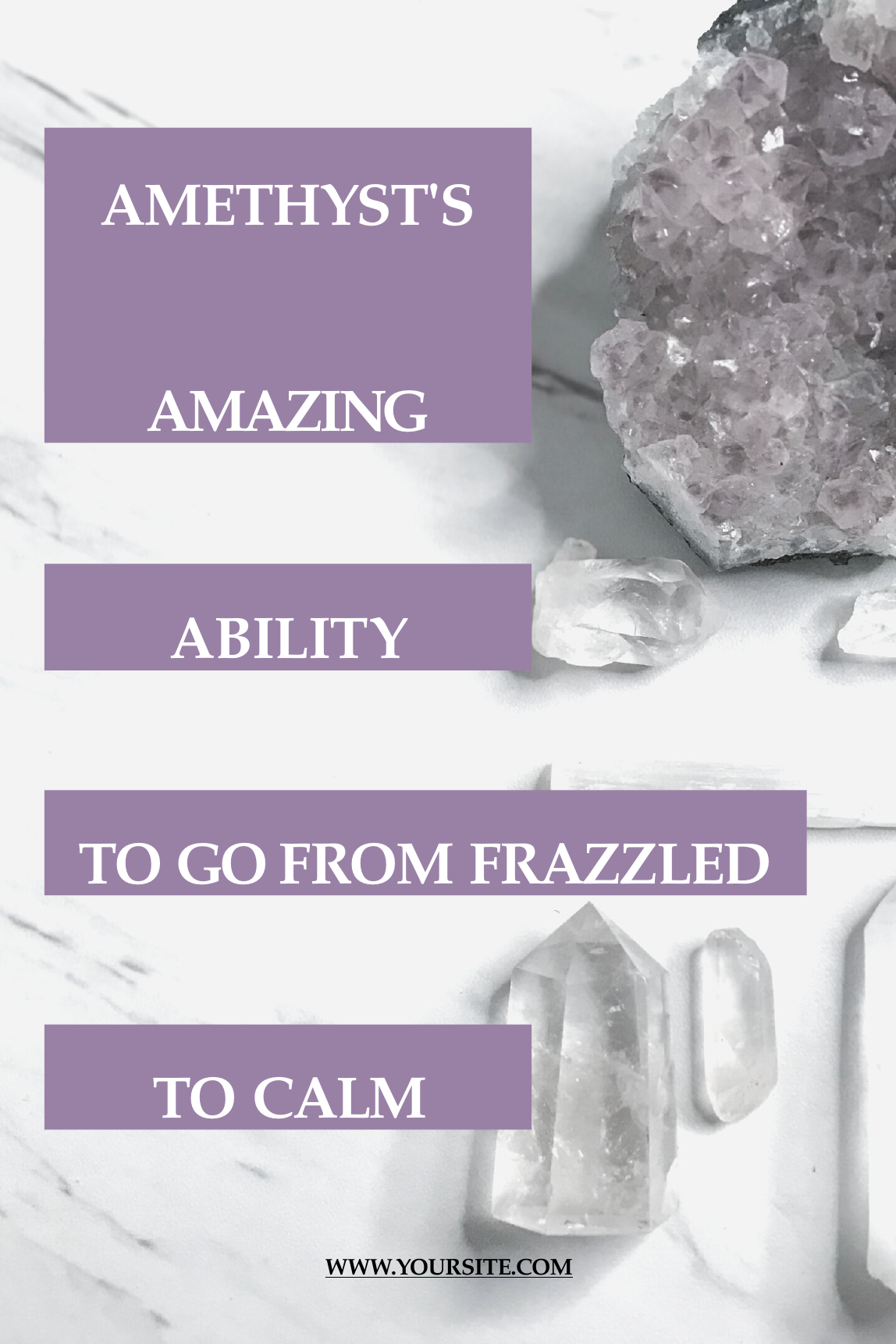

# AMETHYST'S
AMAZING
ABILITY
TO GO FROM FRAZZLED
TO CALM
WWW.YOURSITE.COM